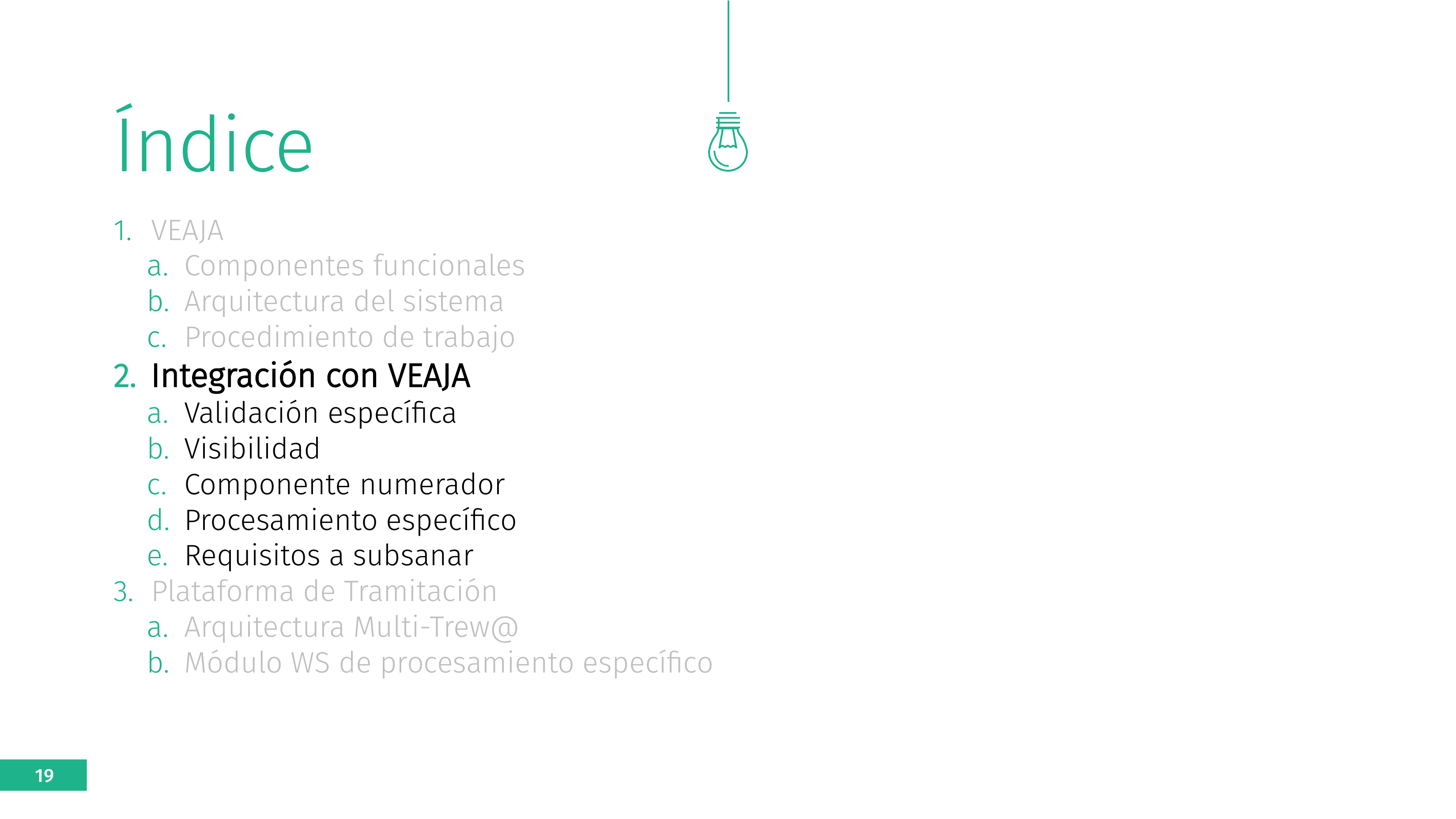

# Índice
VEAJA
Componentes funcionales
Arquitectura del sistema
Procedimiento de trabajo
Integración con VEAJA
Validación específica
Visibilidad
Componente numerador
Procesamiento específico
Requisitos a subsanar
Plataforma de Tramitación
Arquitectura Multi-Trew@
Módulo WS de procesamiento específico

19